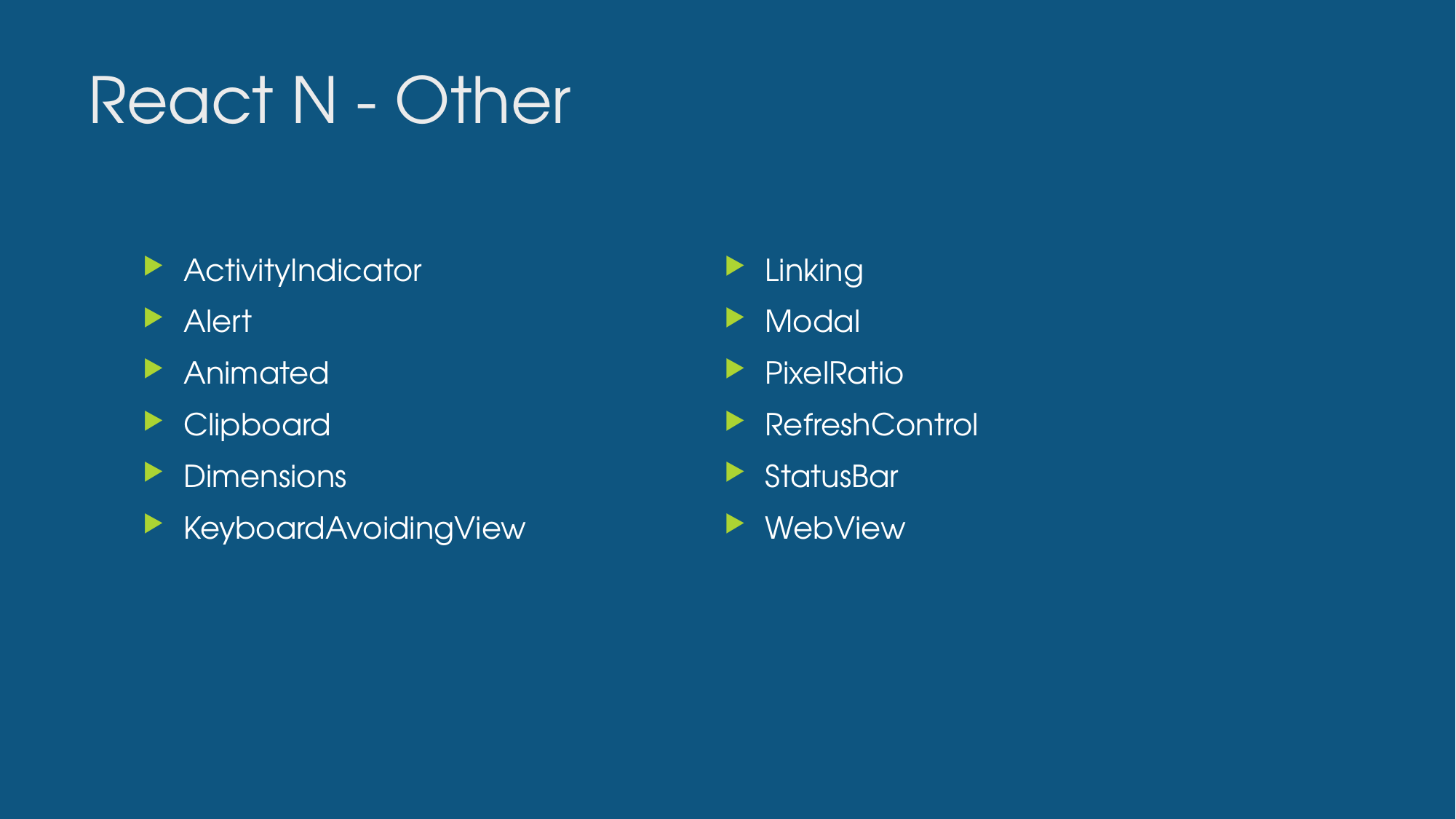

5
# React N - Other
ActivityIndicator
Alert
Animated
Clipboard
Dimensions
KeyboardAvoidingView

Linking
Modal
PixelRatio
RefreshControl
StatusBar
WebView